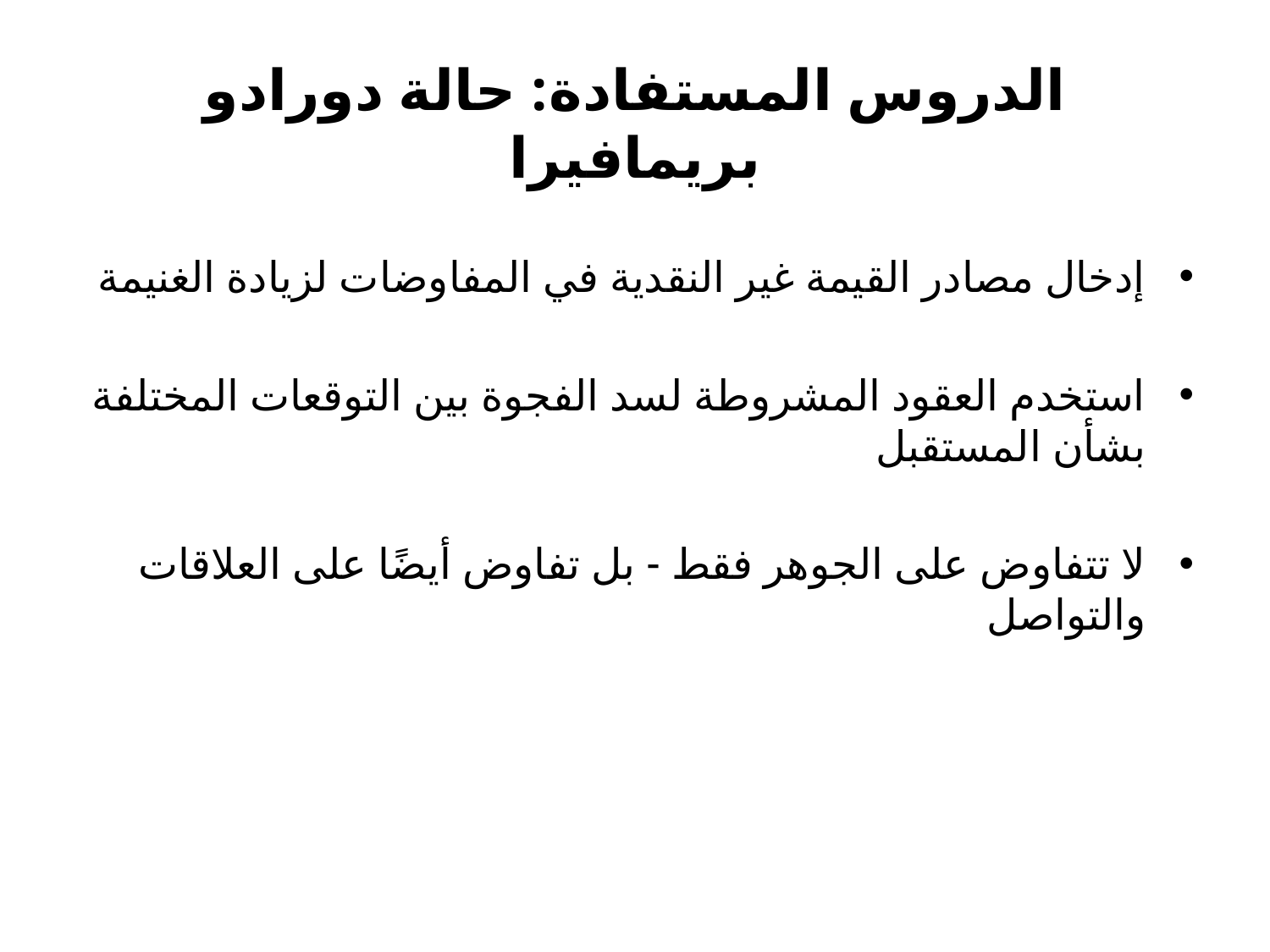

# الدروس المستفادة: حالة دورادو بريمافيرا
إدخال مصادر القيمة غير النقدية في المفاوضات لزيادة الغنيمة

استخدم العقود المشروطة لسد الفجوة بين التوقعات المختلفة بشأن المستقبل

لا تتفاوض على الجوهر فقط - بل تفاوض أيضًا على العلاقات والتواصل